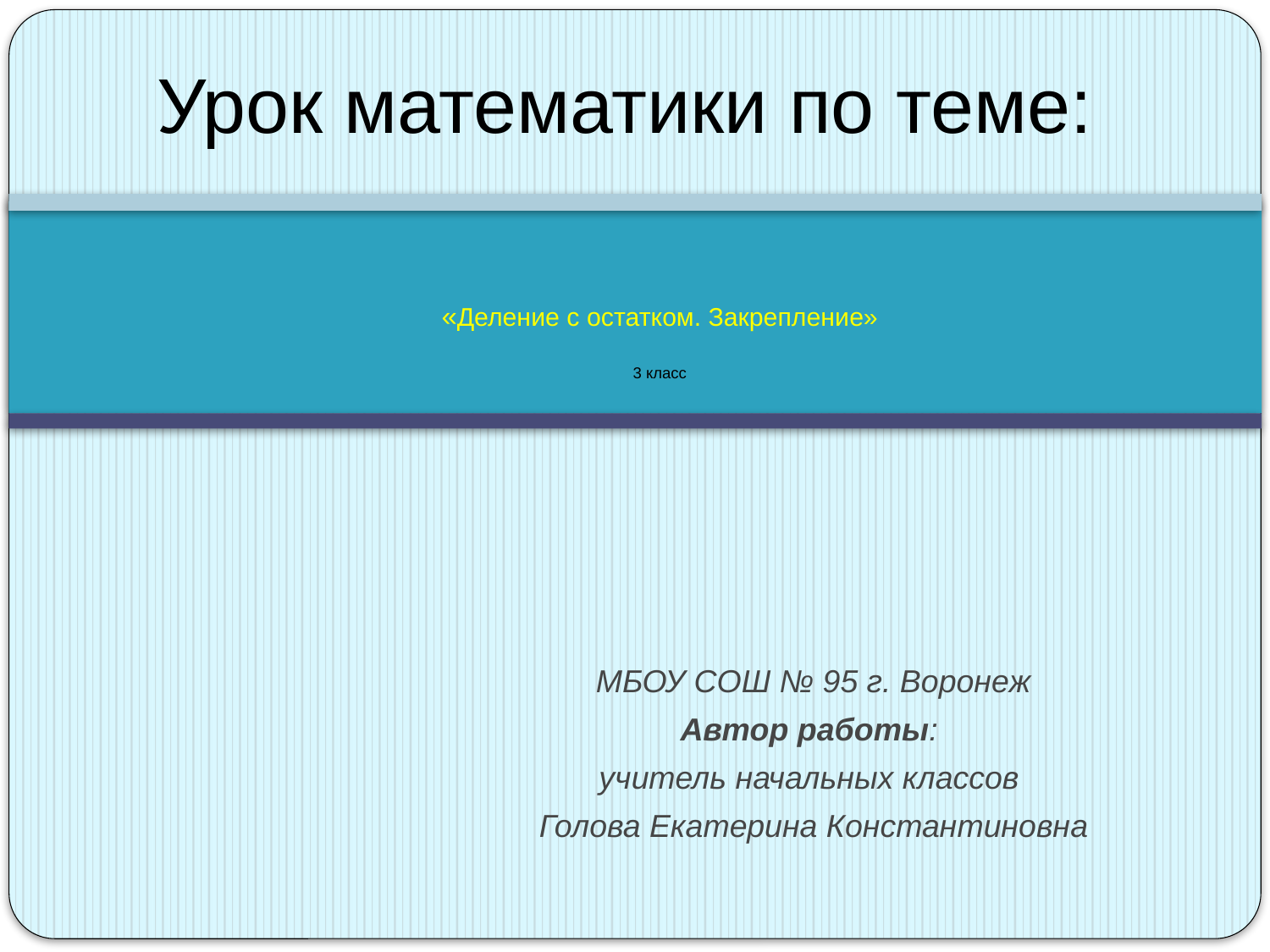

Урок математики по теме:
# «Деление с остатком. Закрепление» 3 класс
МБОУ СОШ № 95 г. Воронеж
Автор работы:
учитель начальных классов
Голова Екатерина Константиновна